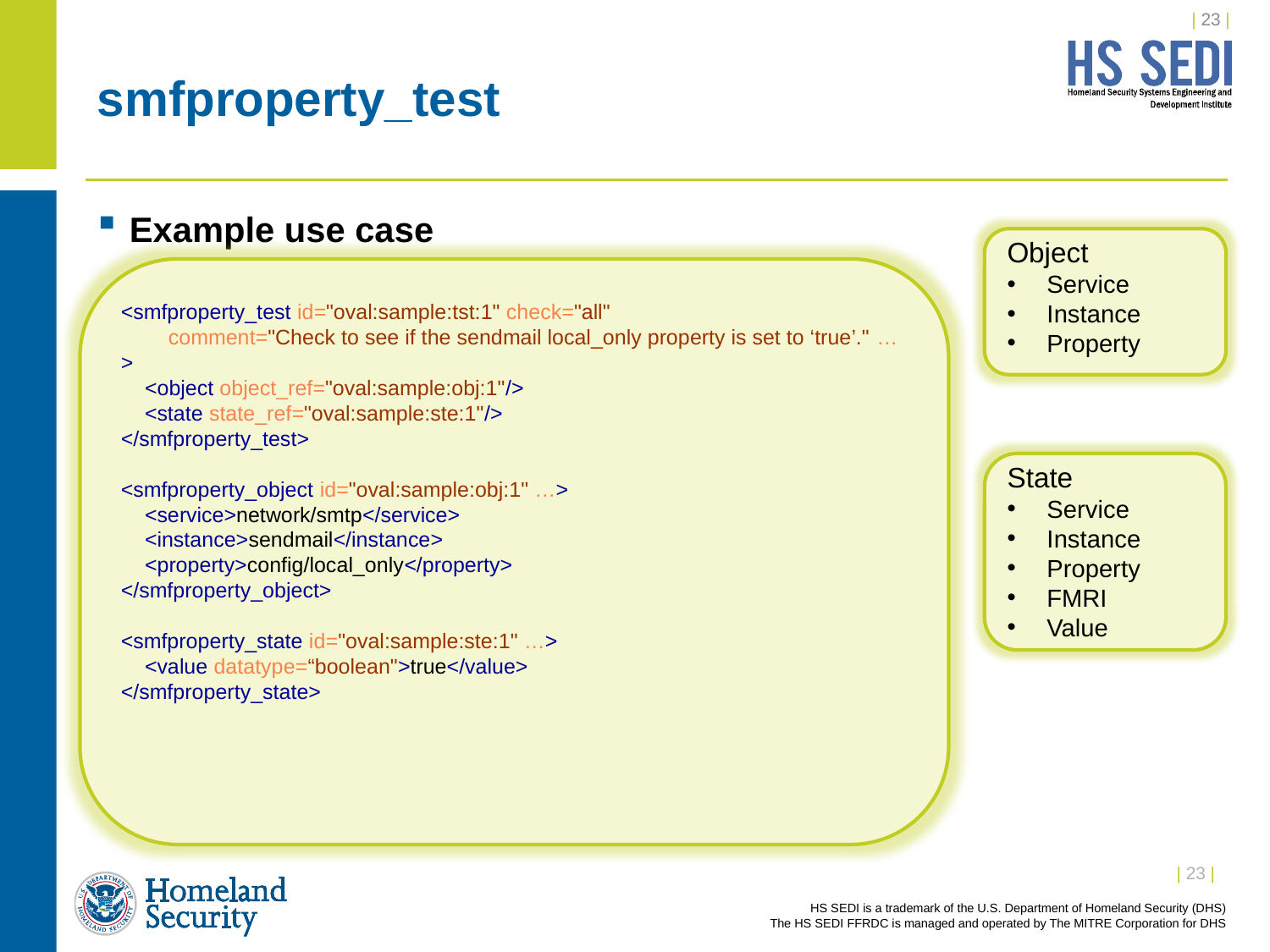

| 23 |
# smfproperty_test
Example use case
Make sure the sendmail service only accepts mail from the local host

Implementation
svcprop
libscf

Object
Service
Instance
Property
<smfproperty_test id="oval:sample:tst:1" check="all"
        comment="Check to see if the sendmail local_only property is set to ‘true’." …>
    <object object_ref="oval:sample:obj:1"/>
    <state state_ref="oval:sample:ste:1"/>
</smfproperty_test>
<smfproperty_object id="oval:sample:obj:1" …>
    <service>network/smtp</service>
    <instance>sendmail</instance>
    <property>config/local_only</property>
</smfproperty_object>
<smfproperty_state id="oval:sample:ste:1" …>
    <value datatype=“boolean">true</value>
</smfproperty_state>

State
Service
Instance
Property
FMRI
Value

| 23 |